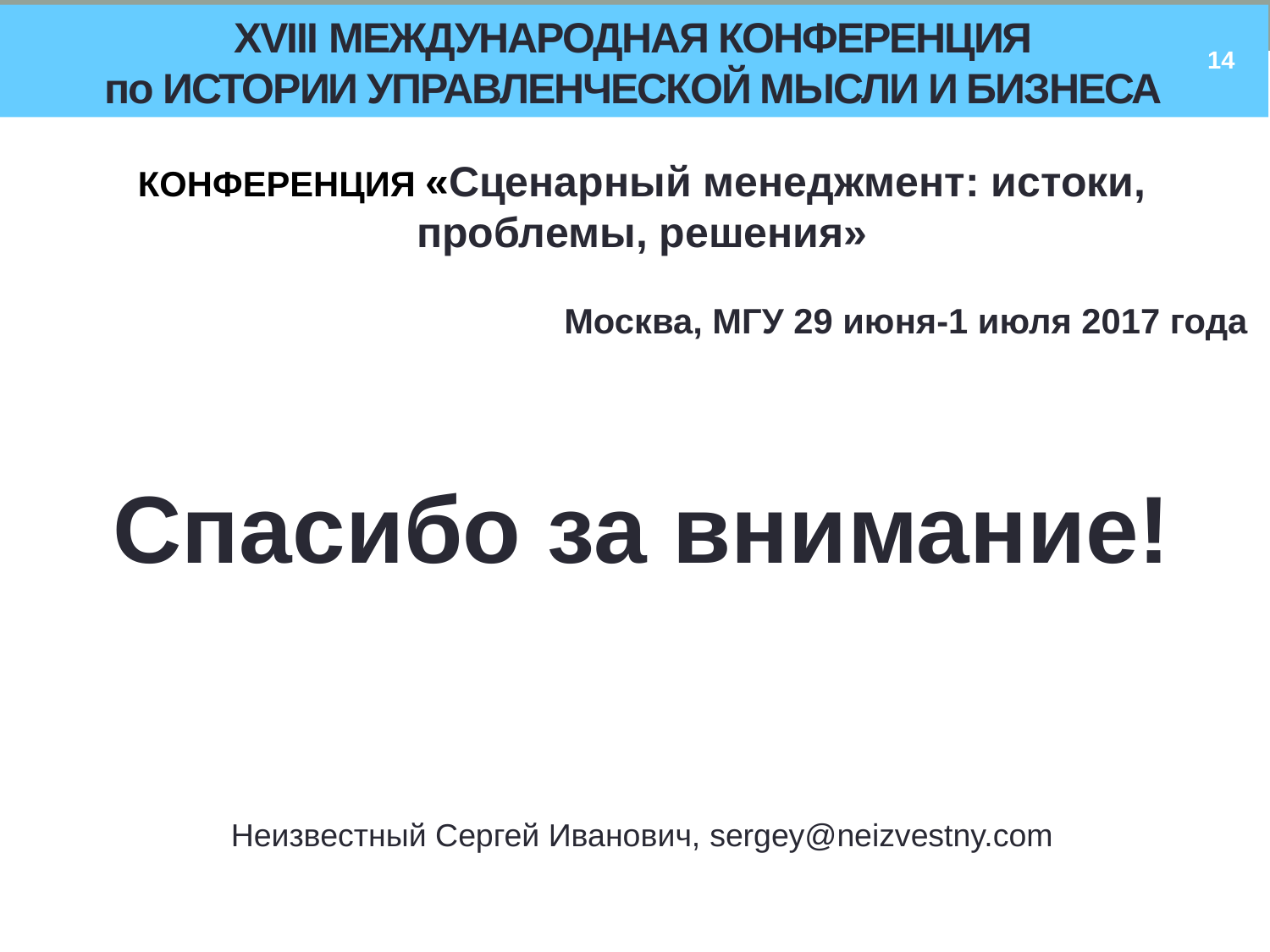

# XVIII МЕЖДУНАРОДНАЯ КОНФЕРЕНЦИЯ по ИСТОРИИ УПРАВЛЕНЧЕСКОЙ МЫСЛИ И БИЗНЕСА
14

КОНФЕРЕНЦИЯ «Сценарный менеджмент: истоки, проблемы, решения»

 Москва, МГУ 29 июня-1 июля 2017 года

Спасибо за внимание!

Неизвестный Сергей Иванович, sergey@neizvestny.com